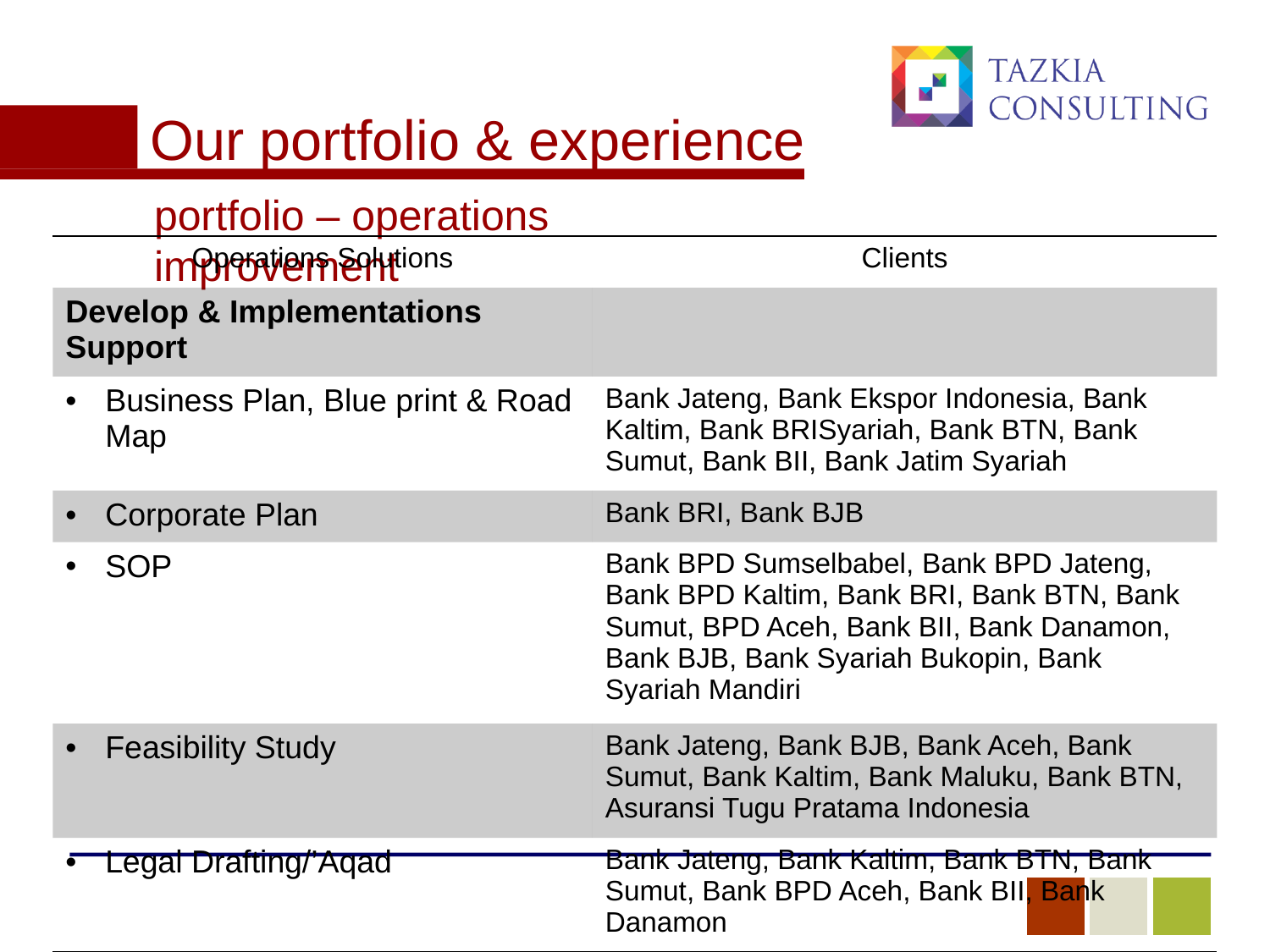

Our portfolio & experience

portfolio – operations improvement
| Operations Solutions | Clients |
| --- | --- |
| Develop & Implementations Support |  |
| Business Plan, Blue print & Road Map | Bank Jateng, Bank Ekspor Indonesia, Bank Kaltim, Bank BRISyariah, Bank BTN, Bank Sumut, Bank BII, Bank Jatim Syariah |
| Corporate Plan | Bank BRI, Bank BJB |
| SOP | Bank BPD Sumselbabel, Bank BPD Jateng, Bank BPD Kaltim, Bank BRI, Bank BTN, Bank Sumut, BPD Aceh, Bank BII, Bank Danamon, Bank BJB, Bank Syariah Bukopin, Bank Syariah Mandiri |
| Feasibility Study | Bank Jateng, Bank BJB, Bank Aceh, Bank Sumut, Bank Kaltim, Bank Maluku, Bank BTN, Asuransi Tugu Pratama Indonesia |
| Legal Drafting/’Aqad | Bank Jateng, Bank Kaltim, Bank BTN, Bank Sumut, Bank BPD Aceh, Bank BII, Bank Danamon |